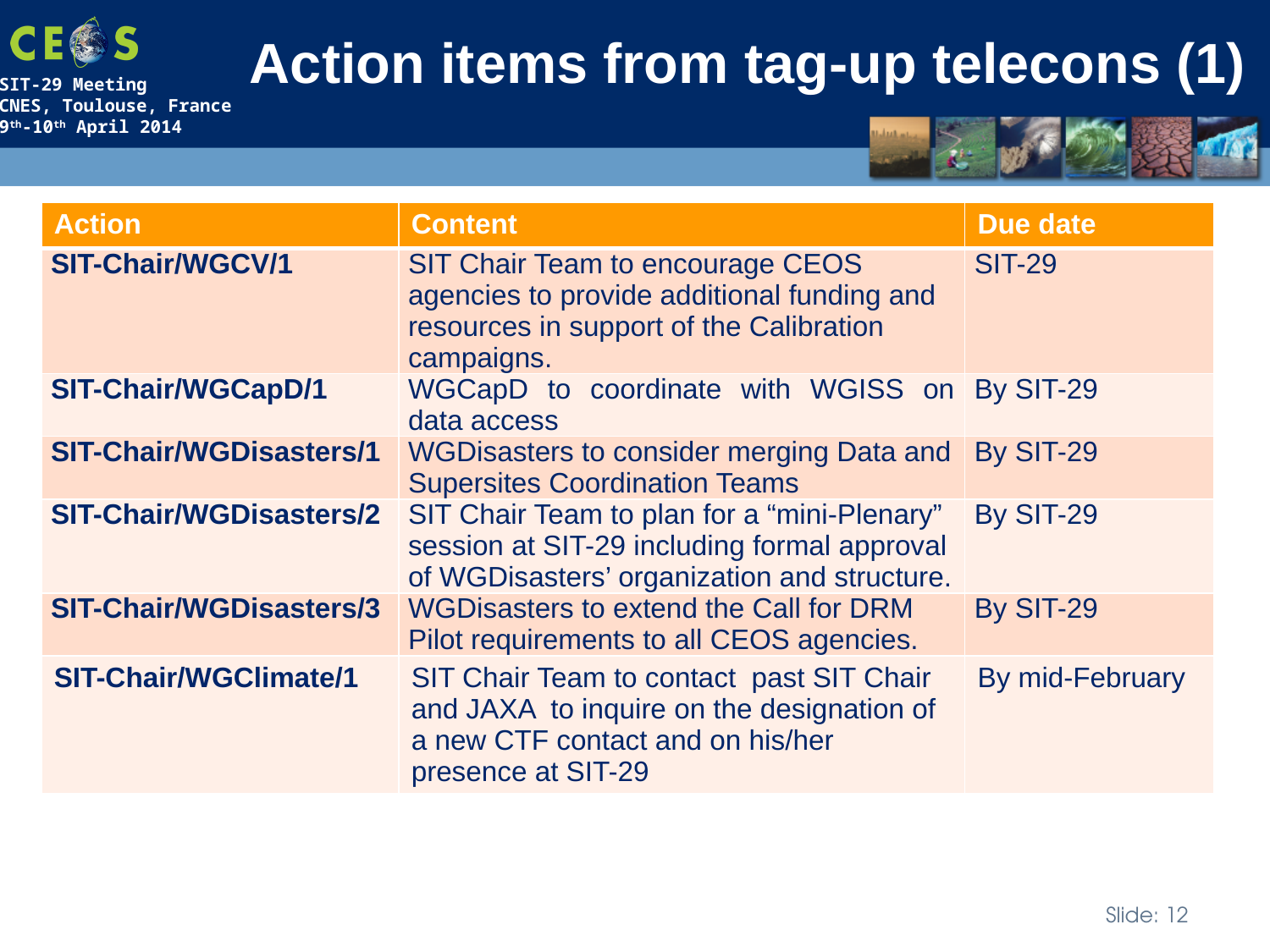

# Action items from tag-up telecons (1)
| Action | Content | Due date |
| --- | --- | --- |
| SIT-Chair/WGCV/1 | SIT Chair Team to encourage CEOS agencies to provide additional funding and resources in support of the Calibration campaigns. | SIT-29 |
| SIT-Chair/WGCapD/1 | WGCapD to coordinate with WGISS on data access | By SIT-29 |
| SIT-Chair/WGDisasters/1 | WGDisasters to consider merging Data and Supersites Coordination Teams | By SIT-29 |
| SIT-Chair/WGDisasters/2 | SIT Chair Team to plan for a “mini-Plenary” session at SIT-29 including formal approval of WGDisasters’ organization and structure. | By SIT-29 |
| SIT-Chair/WGDisasters/3 | WGDisasters to extend the Call for DRM Pilot requirements to all CEOS agencies. | By SIT-29 |
| SIT-Chair/WGClimate/1 | SIT Chair Team to contact past SIT Chair and JAXA to inquire on the designation of a new CTF contact and on his/her presence at SIT-29 | By mid-February |